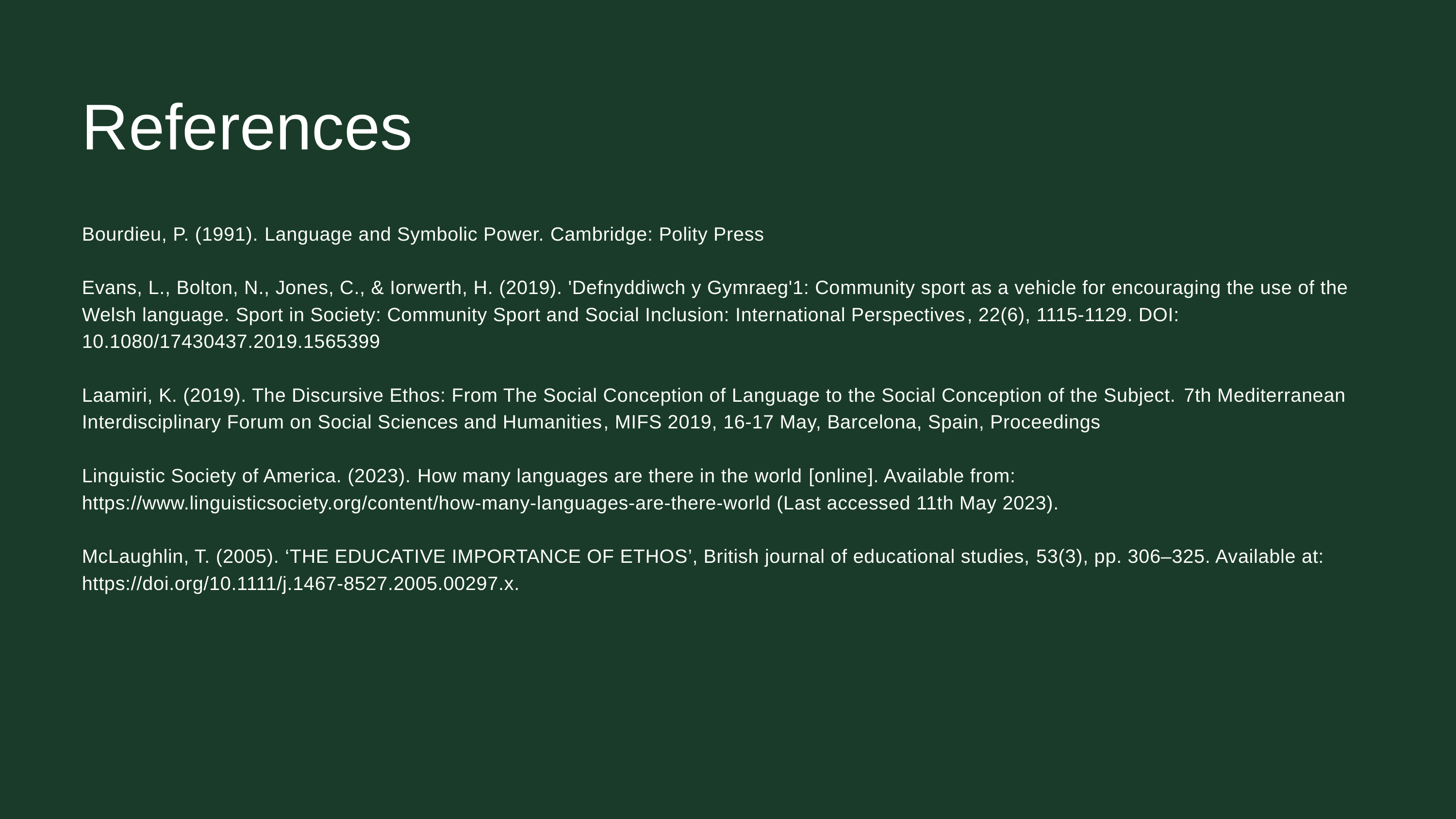

References
Bourdieu, P. (1991). Language and Symbolic Power. Cambridge: Polity Press

Evans, L., Bolton, N., Jones, C., & Iorwerth, H. (2019). 'Defnyddiwch y Gymraeg'1: Community sport as a vehicle for encouraging the use of the Welsh language. Sport in Society: Community Sport and Social Inclusion: International Perspectives, 22(6), 1115-1129. DOI: 10.1080/17430437.2019.1565399

Laamiri, K. (2019). The Discursive Ethos: From The Social Conception of Language to the Social Conception of the Subject. 7th Mediterranean Interdisciplinary Forum on Social Sciences and Humanities, MIFS 2019, 16-17 May, Barcelona, Spain, Proceedings

Linguistic Society of America. (2023). How many languages are there in the world [online]. Available from: https://www.linguisticsociety.org/content/how-many-languages-are-there-world (Last accessed 11th May 2023).

McLaughlin, T. (2005). ‘THE EDUCATIVE IMPORTANCE OF ETHOS’, British journal of educational studies, 53(3), pp. 306–325. Available at: https://doi.org/10.1111/j.1467-8527.2005.00297.x.